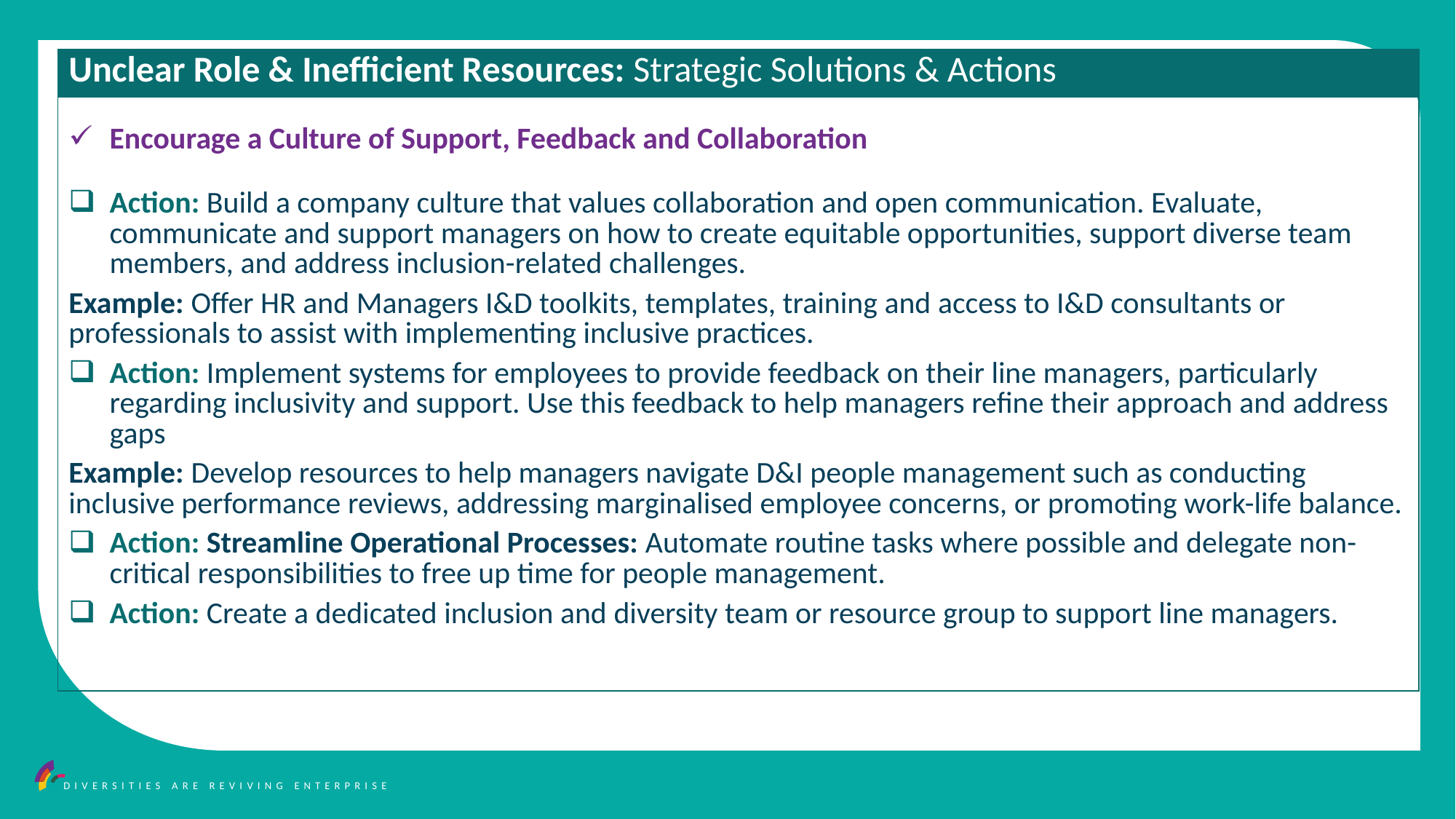

| Unclear Role & Inefficient Resources: Strategic Solutions & Actions |
| --- |
| Encourage a Culture of Support, Feedback and Collaboration Action: Build a company culture that values collaboration and open communication. Evaluate, communicate and support managers on how to create equitable opportunities, support diverse team members, and address inclusion-related challenges. Example: Offer HR and Managers I&D toolkits, templates, training and access to I&D consultants or professionals to assist with implementing inclusive practices. Action: Implement systems for employees to provide feedback on their line managers, particularly regarding inclusivity and support. Use this feedback to help managers refine their approach and address gaps Example: Develop resources to help managers navigate D&I people management such as conducting inclusive performance reviews, addressing marginalised employee concerns, or promoting work-life balance. Action: Streamline Operational Processes: Automate routine tasks where possible and delegate non-critical responsibilities to free up time for people management. Action: Create a dedicated inclusion and diversity team or resource group to support line managers. |